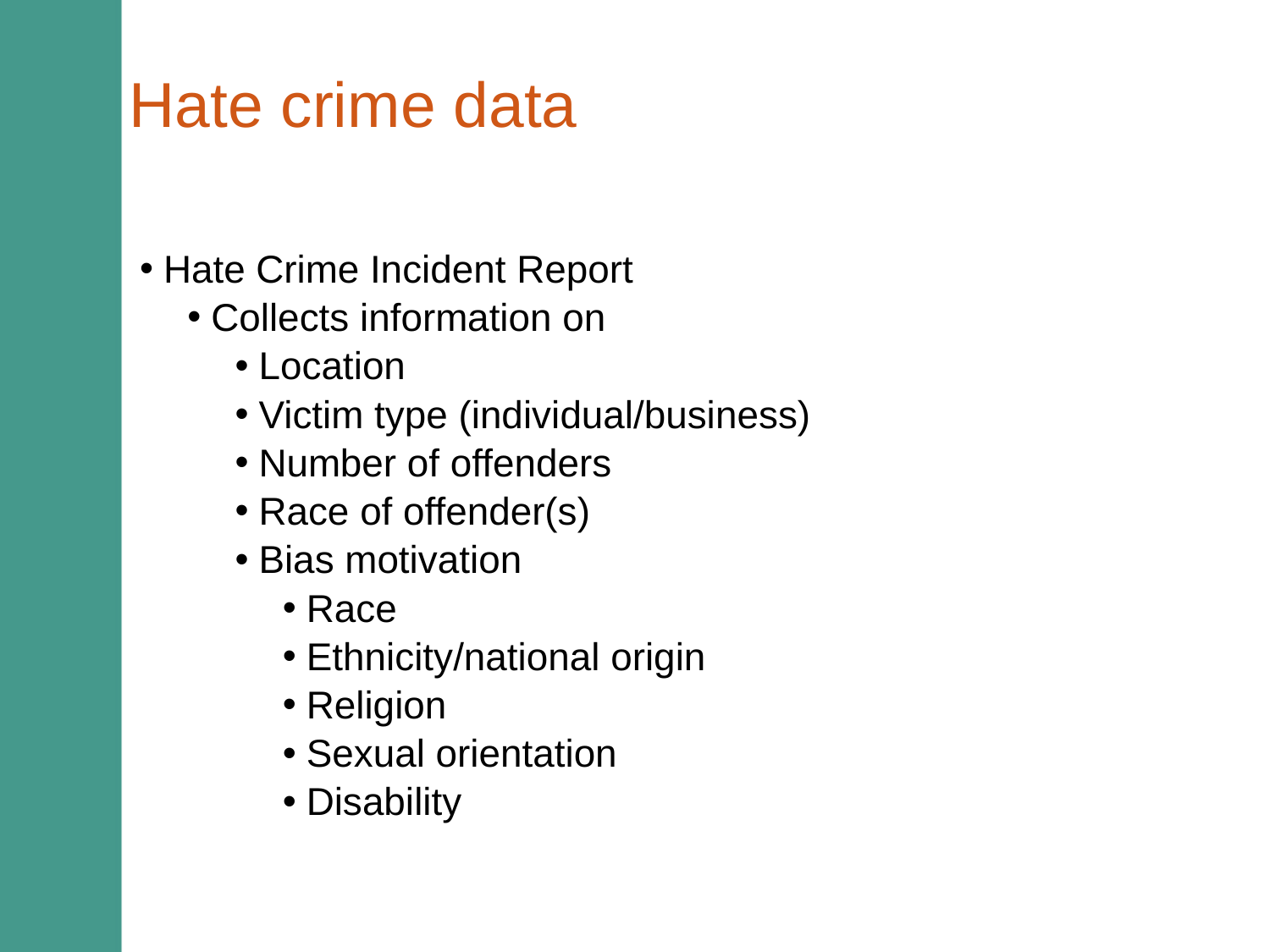

# Hate crime data
Hate Crime Incident Report
Collects information on
Location
Victim type (individual/business)
Number of offenders
Race of offender(s)
Bias motivation
Race
Ethnicity/national origin
Religion
Sexual orientation
Disability